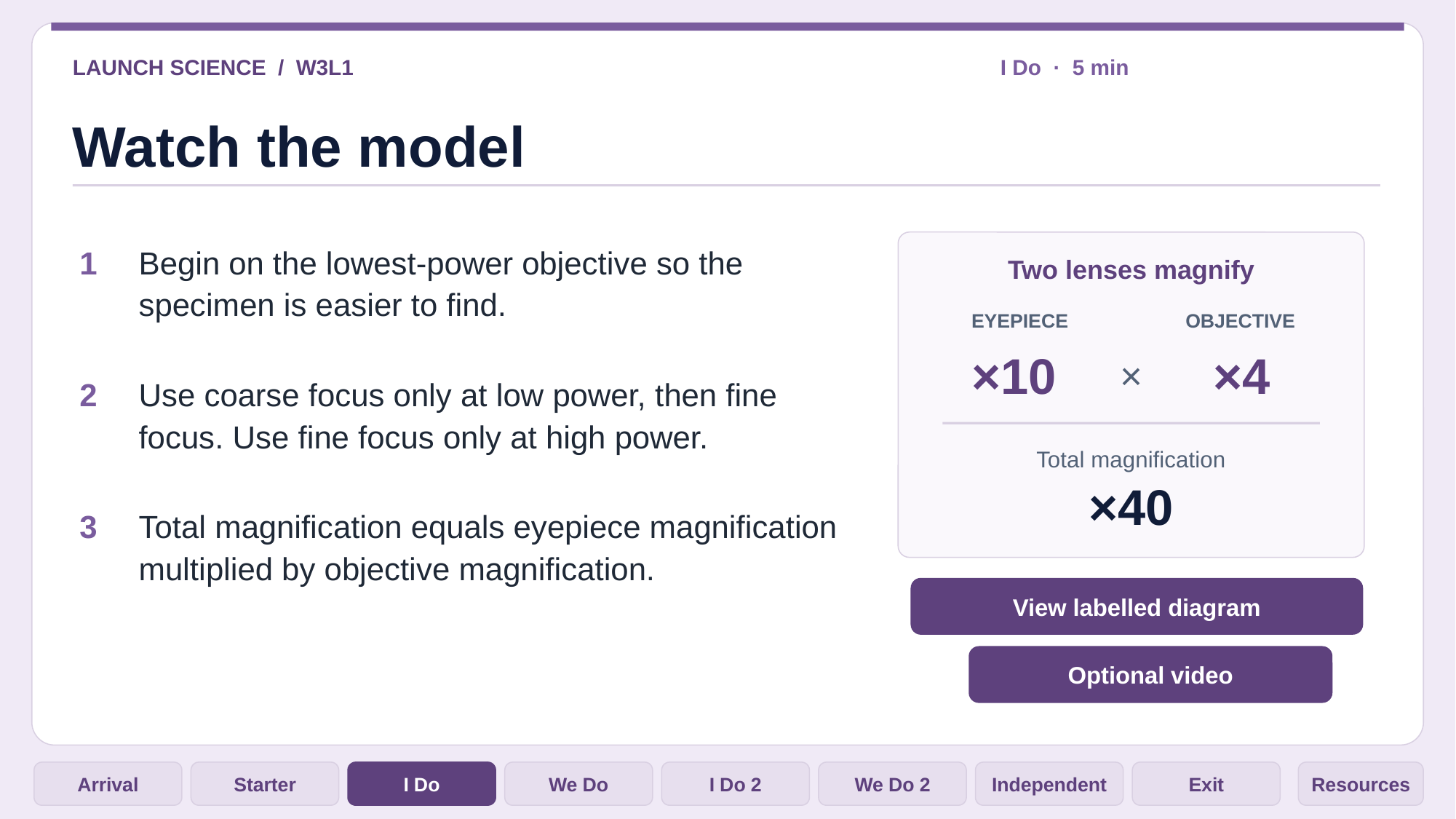

LAUNCH SCIENCE  /  W3L1
I Do  ·  5 min
Watch the model

1
Begin on the lowest-power objective so the specimen is easier to find.
Two lenses magnify
EYEPIECE
OBJECTIVE
×10
×4
×
2
Use coarse focus only at low power, then fine focus. Use fine focus only at high power.

Total magnification
×40
3
Total magnification equals eyepiece magnification multiplied by objective magnification.
View labelled diagram
Optional video
Arrival
Starter
I Do
We Do
I Do 2
We Do 2
Independent
Exit
Resources